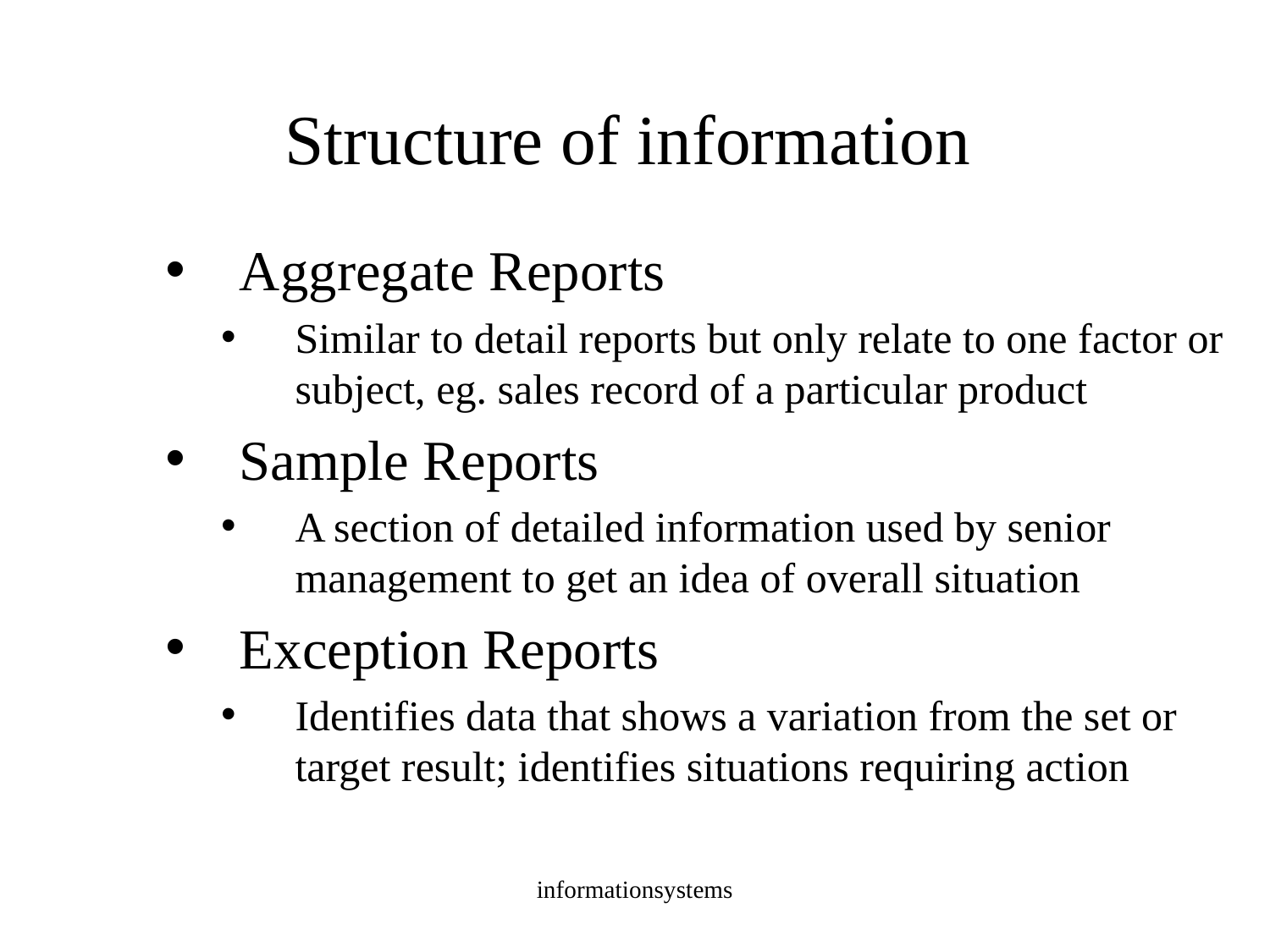

# Structure of information
Aggregate Reports
Similar to detail reports but only relate to one factor or subject, eg. sales record of a particular product
Sample Reports
A section of detailed information used by senior management to get an idea of overall situation
Exception Reports
Identifies data that shows a variation from the set or target result; identifies situations requiring action
informationsystems